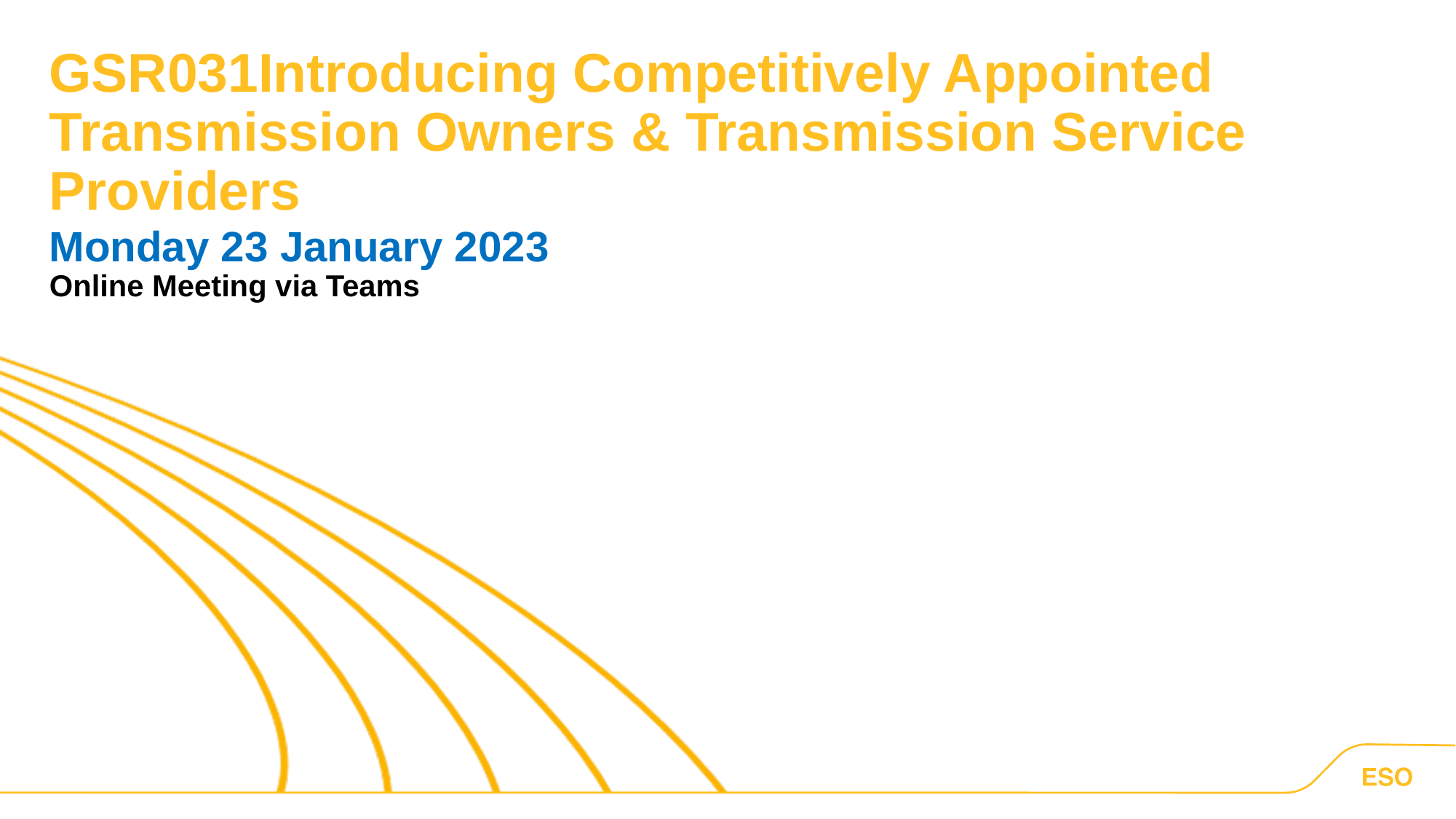

GSR031Introducing Competitively Appointed
Transmission Owners & Transmission Service
Providers
# Monday 23 January 2023
Online Meeting via Teams